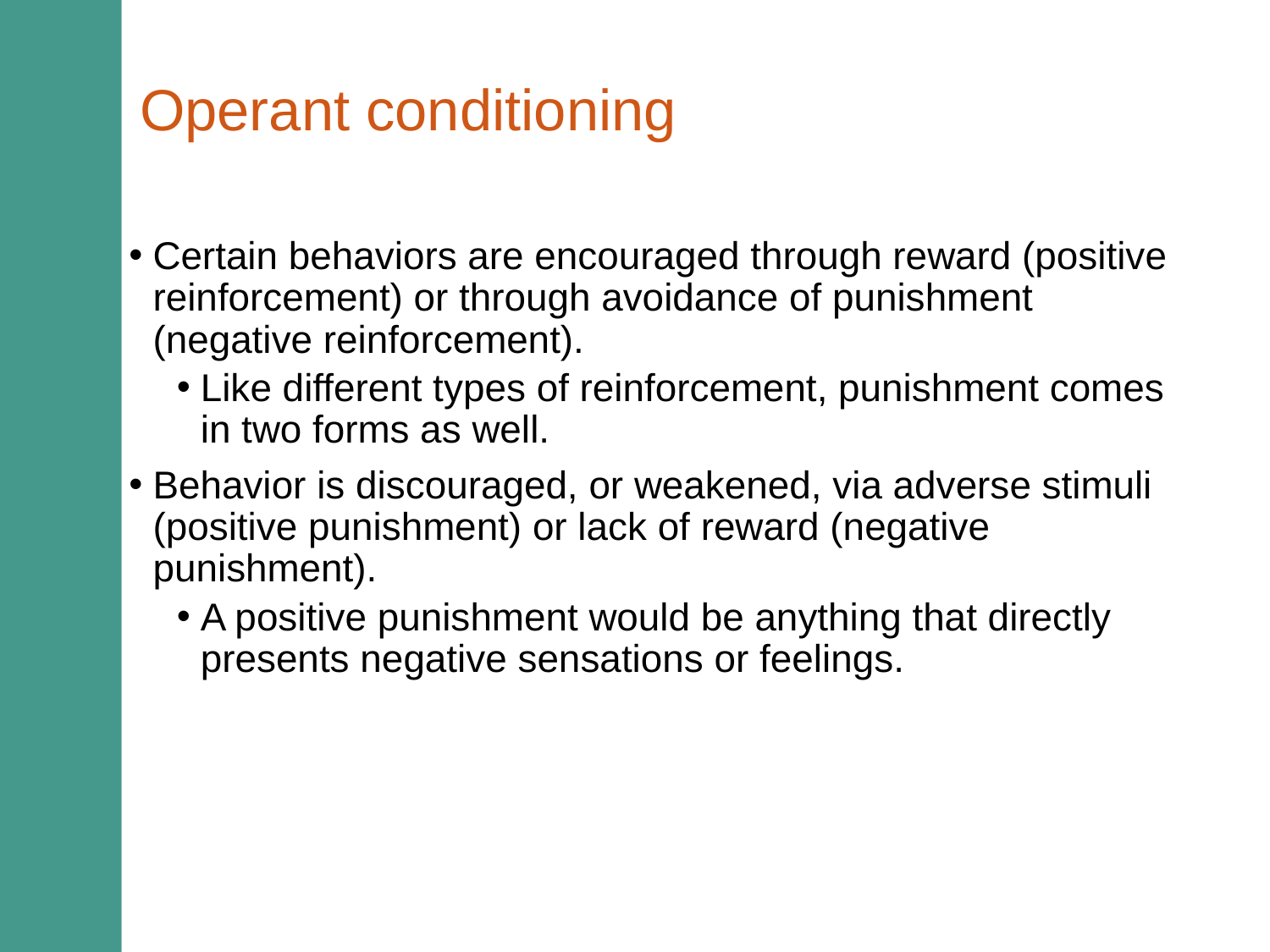

# Operant conditioning
Certain behaviors are encouraged through reward (positive reinforcement) or through avoidance of punishment (negative reinforcement).
Like different types of reinforcement, punishment comes in two forms as well.
Behavior is discouraged, or weakened, via adverse stimuli (positive punishment) or lack of reward (negative punishment).
A positive punishment would be anything that directly presents negative sensations or feelings.